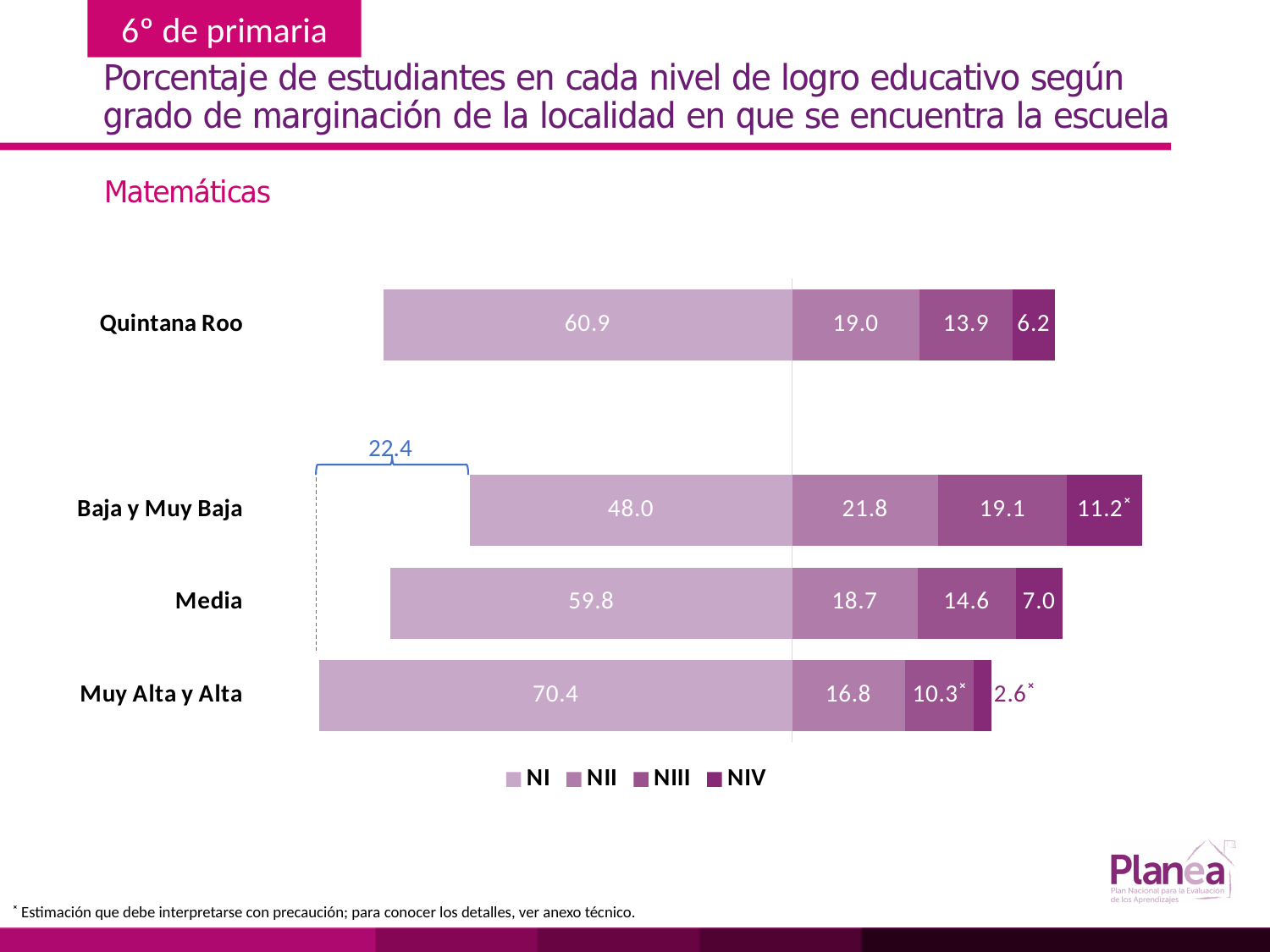

# Porcentaje de estudiantes en cada nivel de logro educativo según grado de marginación de la localidad en que se encuentra la escuela

Matemáticas

### Chart

| Category |  |  |  |  |
|---|---|---|---|---|
| Muy Alta y Alta | -70.4 | 16.8 | 10.3 | 2.6 |
| Media | -59.8 | 18.7 | 14.6 | 7.0 |
| Baja y Muy Baja | -48.0 | 21.8 | 19.1 | 11.2 |
|  | None | None | None | None |
| Quintana Roo | -60.9 | 19.0 | 13.9 | 6.2 |
22.4
˟ Estimación que debe interpretarse con precaución; para conocer los detalles, ver anexo técnico.